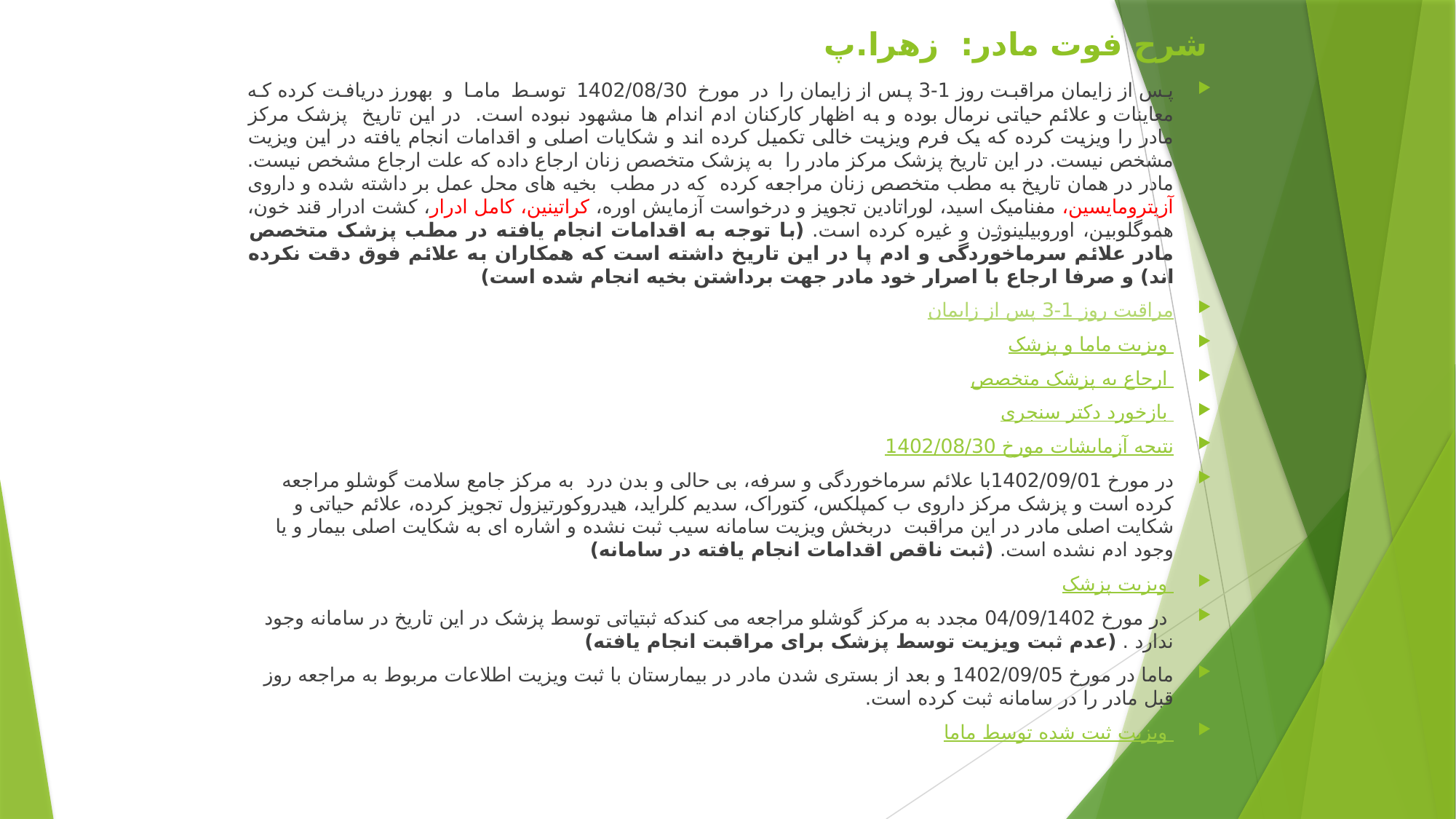

# شرح فوت مادر:  زهرا.پ
پس از زایمان مراقبت روز 1-3 پس از زایمان را در مورخ 1402/08/30 توسط ماما و بهورز دریافت کرده که معاینات و علائم حیاتی نرمال بوده و به اظهار کارکنان ادم اندام ها مشهود نبوده است.  در این تاریخ  پزشک مرکز مادر را ویزیت کرده که یک فرم ویزیت خالی تکمیل کرده اند و شکایات اصلی و اقدامات انجام یافته در این ویزیت مشخص نیست. در این تاریخ پزشک مرکز مادر را  به پزشک متخصص زنان ارجاع داده که علت ارجاع مشخص نیست. مادر در همان تاریخ به مطب متخصص زنان مراجعه کرده  که در مطب  بخیه های محل عمل بر داشته شده و داروی آزیترومایسین، مفنامیک اسید، لوراتادین تجویز و درخواست آزمایش اوره، کراتینین، کامل ادرار، کشت ادرار قند خون، هموگلوبین، اوروبیلینوژن و غیره کرده است. (با توجه به اقدامات انجام یافته در مطب پزشک متخصص مادر علائم سرماخوردگی و ادم پا در این تاریخ داشته است که همکاران به علائم فوق دقت نکرده اند) و صرفا ارجاع با اصرار خود مادر جهت برداشتن بخیه انجام شده است)
مراقبت روز 1-3 پس از زایمان
ویزیت ماما و پزشک
ارجاع به پزشک متخصص
بازخورد دکتر سنجری
نتیجه آزمایشات مورخ 1402/08/30
در مورخ 1402/09/01با علائم سرماخوردگی و سرفه، بی حالی و بدن درد  به مرکز جامع سلامت گوشلو مراجعه کرده است و پزشک مرکز داروی ب کمپلکس، کتوراک، سدیم کلراید، هیدروکورتیزول تجویز کرده، علائم حیاتی و شکایت اصلی مادر در این مراقبت  دربخش ویزیت سامانه سیب ثبت نشده و اشاره ای به شکایت اصلی بیمار و یا وجود ادم نشده است. (ثبت ناقص اقدامات انجام یافته در سامانه)
ویزیت پزشک
 در مورخ 04/09/1402 مجدد به مرکز گوشلو مراجعه می کندکه ثبتیاتی توسط پزشک در این تاریخ در سامانه وجود ندارد . (عدم ثبت ویزیت توسط پزشک برای مراقبت انجام یافته)
ماما در مورخ 1402/09/05 و بعد از بستری شدن مادر در بیمارستان با ثبت ویزیت اطلاعات مربوط به مراجعه روز قبل مادر را در سامانه ثبت کرده است.
ویزیت ثبت شده توسط ماما